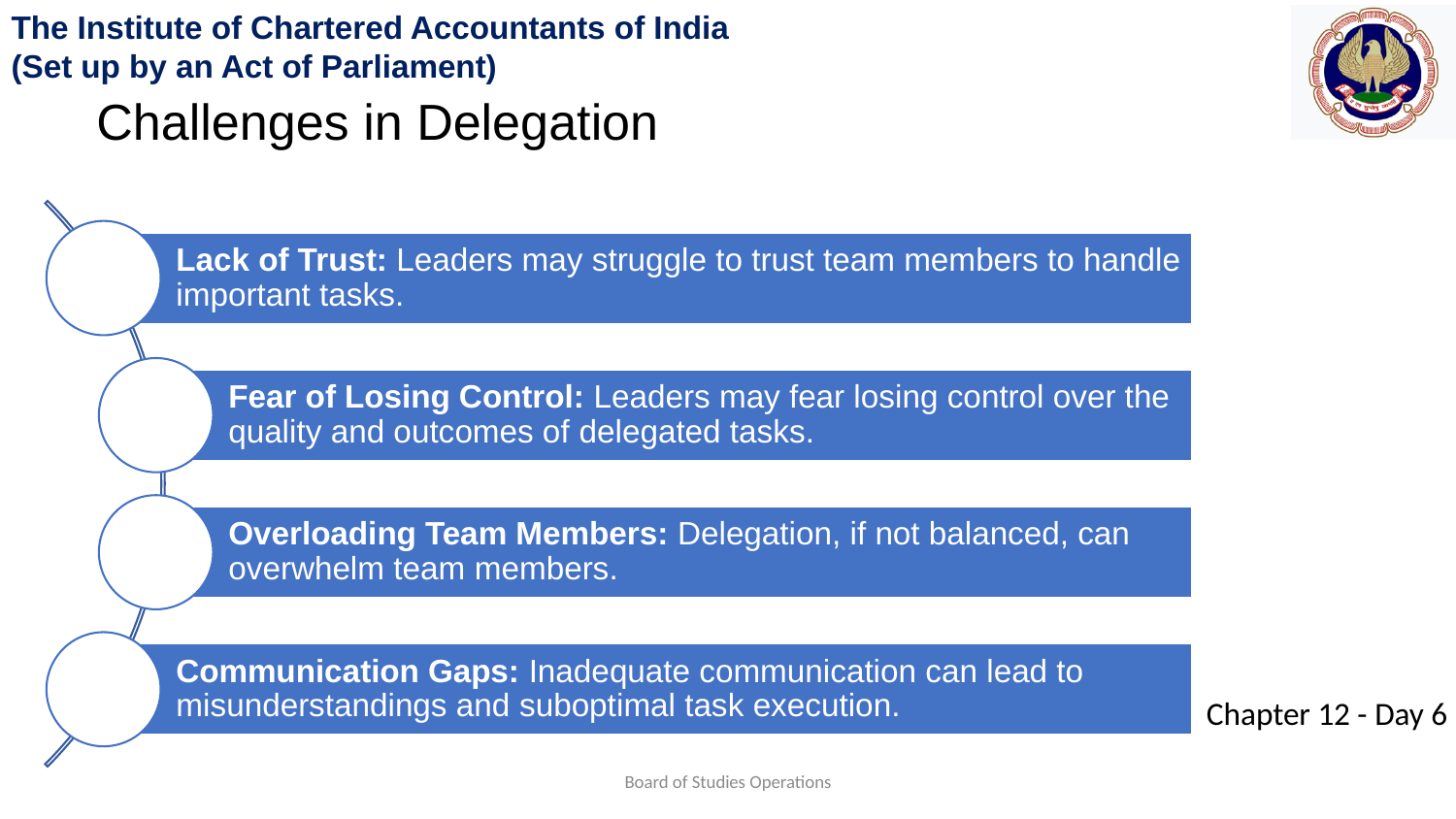

Challenges in Delegation
Lack of Trust: Leaders may struggle to trust team members to handle important tasks.
Fear of Losing Control: Leaders may fear losing control over the quality and outcomes of delegated tasks.
Overloading Team Members: Delegation, if not balanced, can overwhelm team members.
Communication Gaps: Inadequate communication can lead to misunderstandings and suboptimal task execution.
Board of Studies Operations